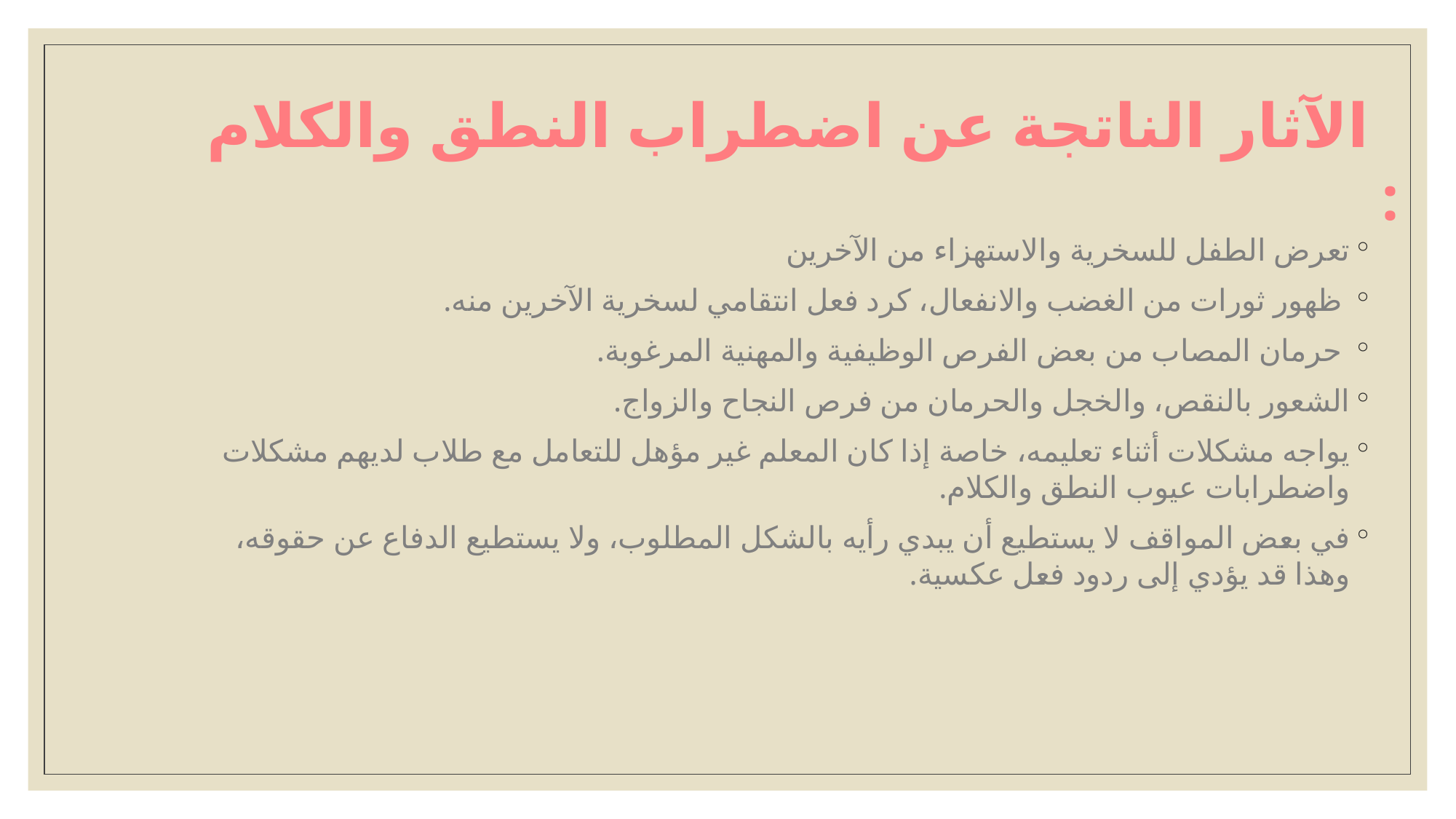

الآثار الناتجة عن اضطراب النطق والكلام :
تعرض الطفل للسخرية والاستهزاء من الآخرين
 ظهور ثورات من الغضب والانفعال، كرد فعل انتقامي لسخرية الآخرين منه.
 حرمان المصاب من بعض الفرص الوظيفية والمهنية المرغوبة.
الشعور بالنقص، والخجل والحرمان من فرص النجاح والزواج.
يواجه مشكلات أثناء تعليمه، خاصة إذا كان المعلم غير مؤهل للتعامل مع طلاب لديهم مشكلات واضطرابات عيوب النطق والكلام.
في بعض المواقف لا يستطيع أن يبدي رأيه بالشكل المطلوب، ولا يستطيع الدفاع عن حقوقه، وهذا قد يؤدي إلى ردود فعل عكسية.